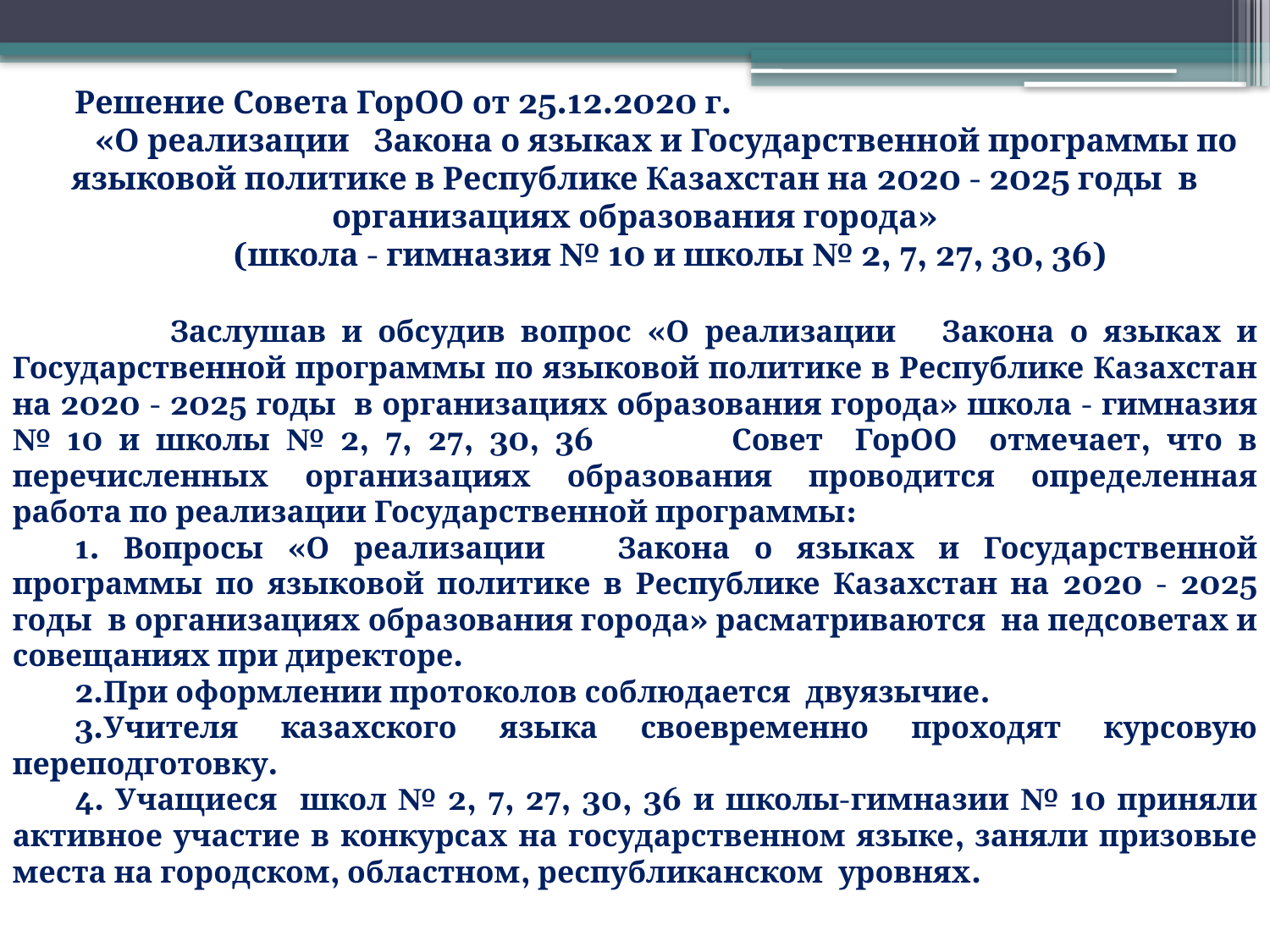

Решение Совета ГорОО от 25.12.2020 г.
«О реализации   Закона о языках и Государственной программы по языковой политике в Республике Казахстан на 2020 - 2025 годы  в организациях образования города»
 (школа - гимназия № 10 и школы № 2, 7, 27, 30, 36)

	  Заслушав и обсудив вопрос «О реализации   Закона о языках и Государственной программы по языковой политике в Республике Казахстан на 2020 - 2025 годы  в организациях образования города» школа - гимназия № 10 и школы № 2, 7, 27, 30, 36 	Совет  ГорОО  отмечает, что в перечисленных  организациях  образования  проводится  определенная работа по реализации Государственной программы:
1. Вопросы «О реализации   Закона о языках и Государственной программы по языковой политике в Республике Казахстан на 2020 - 2025 годы  в организациях образования города» расматриваются  на педсоветах и совещаниях при директоре.
2.При оформлении протоколов соблюдается  двуязычие.
3.Учителя  казахского  языка  своевременно  проходят  курсовую переподготовку.
4. Учащиеся  школ № 2, 7, 27, 30, 36 и школы-гимназии № 10 приняли активное участие в конкурсах на государственном языке, заняли призовые места на городском, областном, республиканском  уровнях.